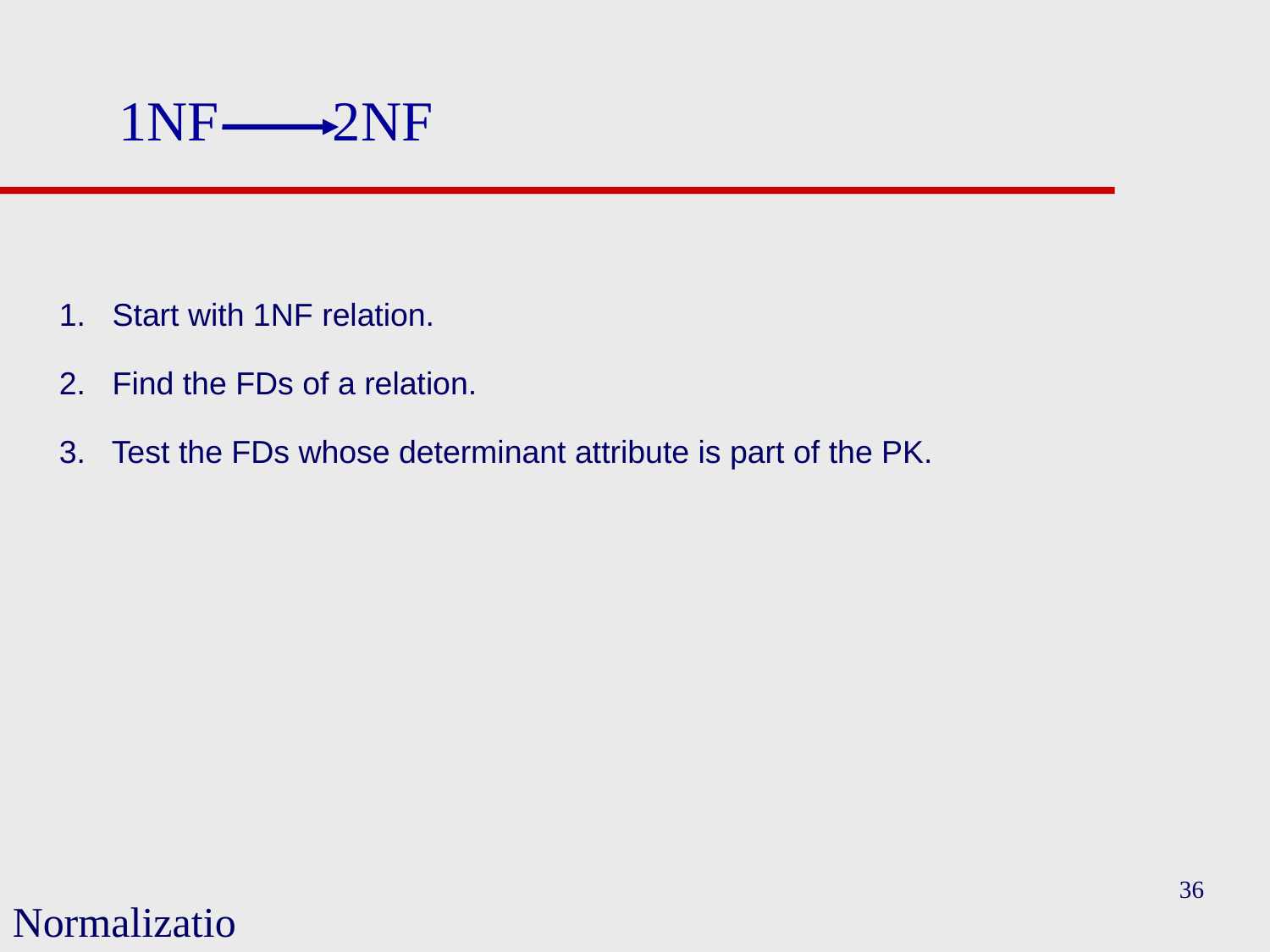

# 1NF        2NF

1.   Start with 1NF relation.
2.   Find the FDs of a relation.
3.   Test the FDs whose determinant attribute is part of the PK.
36
Normalization